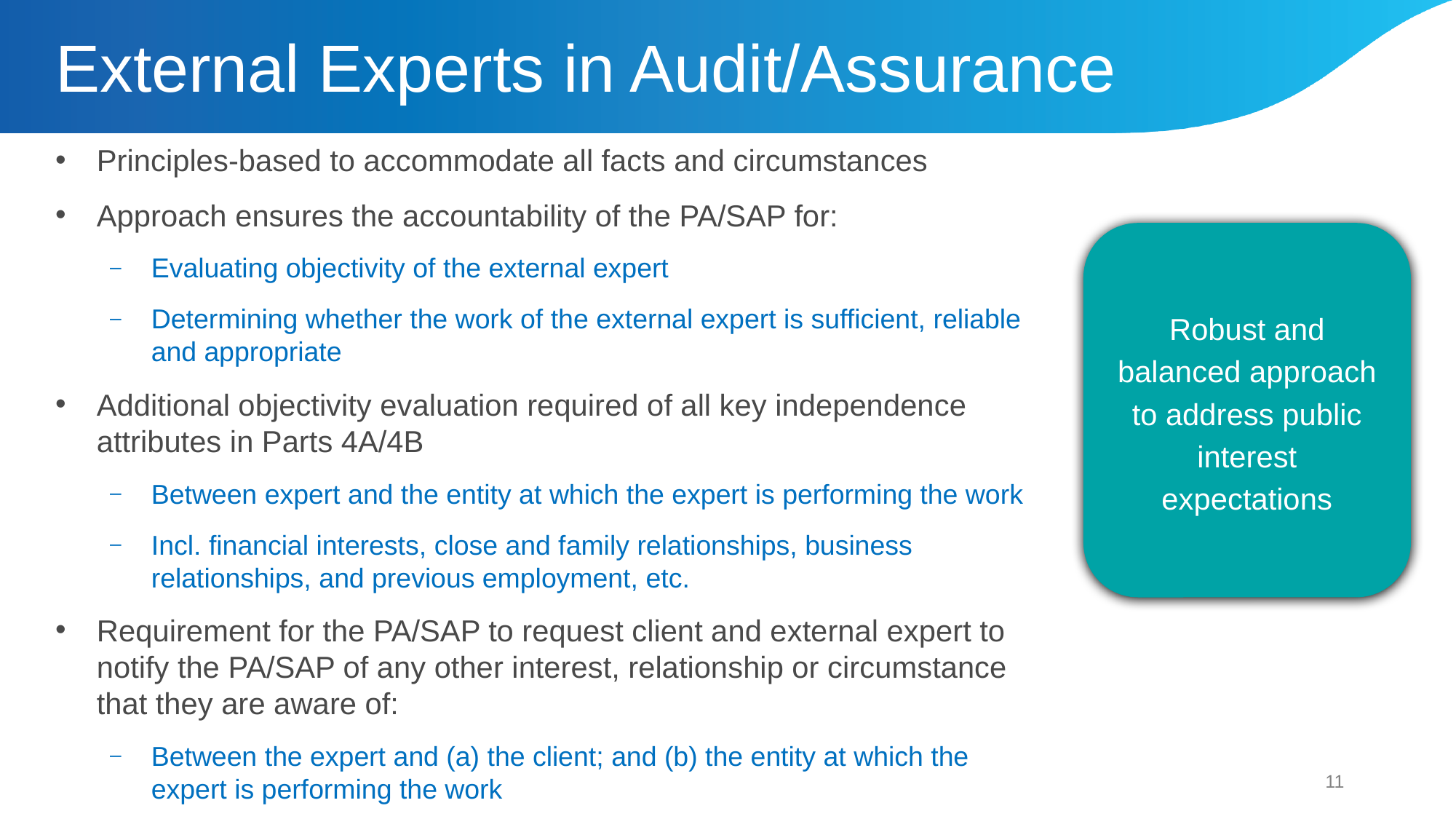

# External Experts in Audit/Assurance
Principles-based to accommodate all facts and circumstances
Approach ensures the accountability of the PA/SAP for:
Evaluating objectivity of the external expert
Determining whether the work of the external expert is sufficient, reliable and appropriate
Additional objectivity evaluation required of all key independence attributes in Parts 4A/4B
Between expert and the entity at which the expert is performing the work
Incl. financial interests, close and family relationships, business relationships, and previous employment, etc.
Requirement for the PA/SAP to request client and external expert to notify the PA/SAP of any other interest, relationship or circumstance that they are aware of:
Between the expert and (a) the client; and (b) the entity at which the expert is performing the work
Robust and balanced approach to address public interest expectations
11